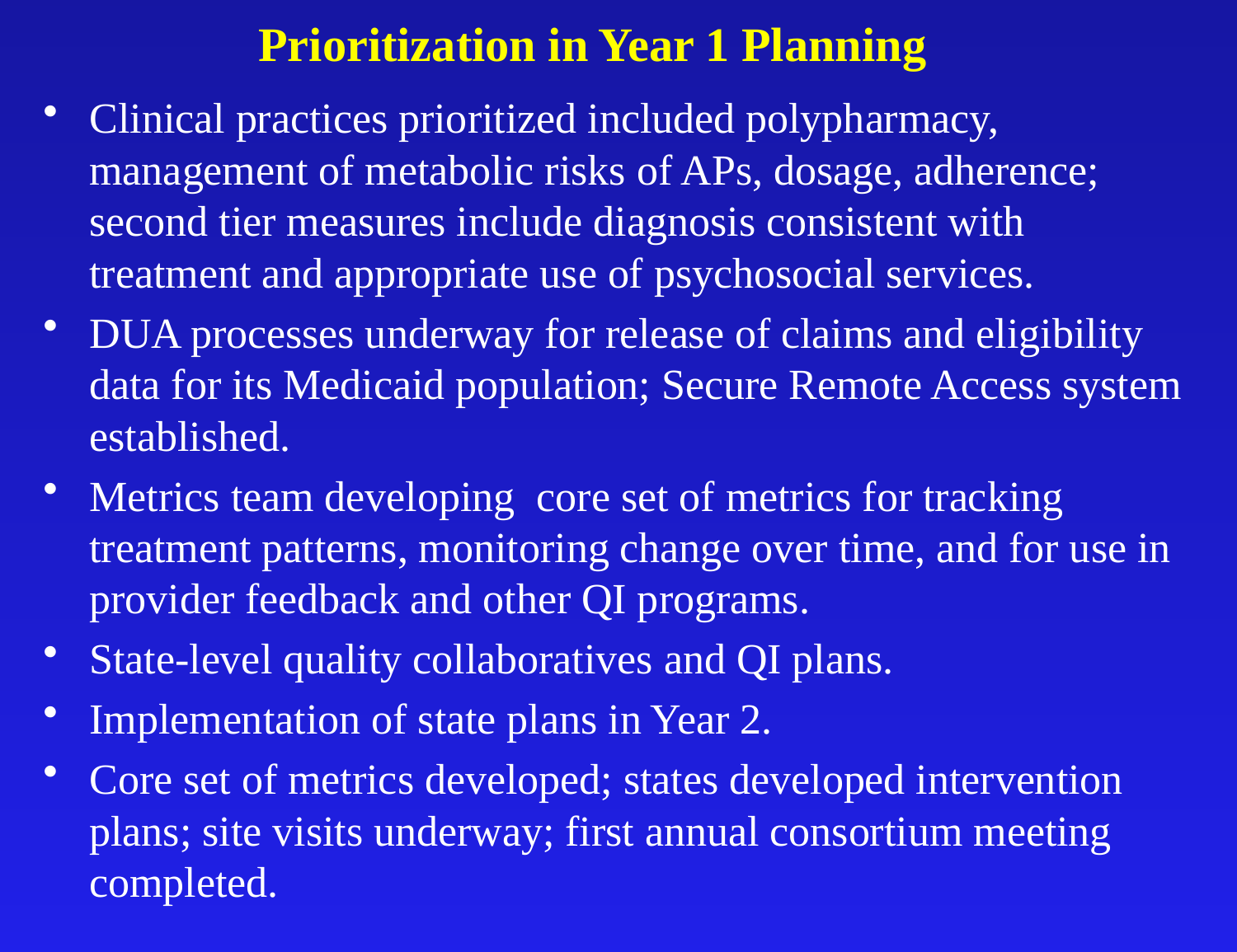

# Prioritization in Year 1 Planning
Clinical practices prioritized included polypharmacy, management of metabolic risks of APs, dosage, adherence; second tier measures include diagnosis consistent with treatment and appropriate use of psychosocial services.
DUA processes underway for release of claims and eligibility data for its Medicaid population; Secure Remote Access system established.
Metrics team developing  core set of metrics for tracking treatment patterns, monitoring change over time, and for use in provider feedback and other QI programs.
State-level quality collaboratives and QI plans.
Implementation of state plans in Year 2.
Core set of metrics developed; states developed intervention plans; site visits underway; first annual consortium meeting completed.